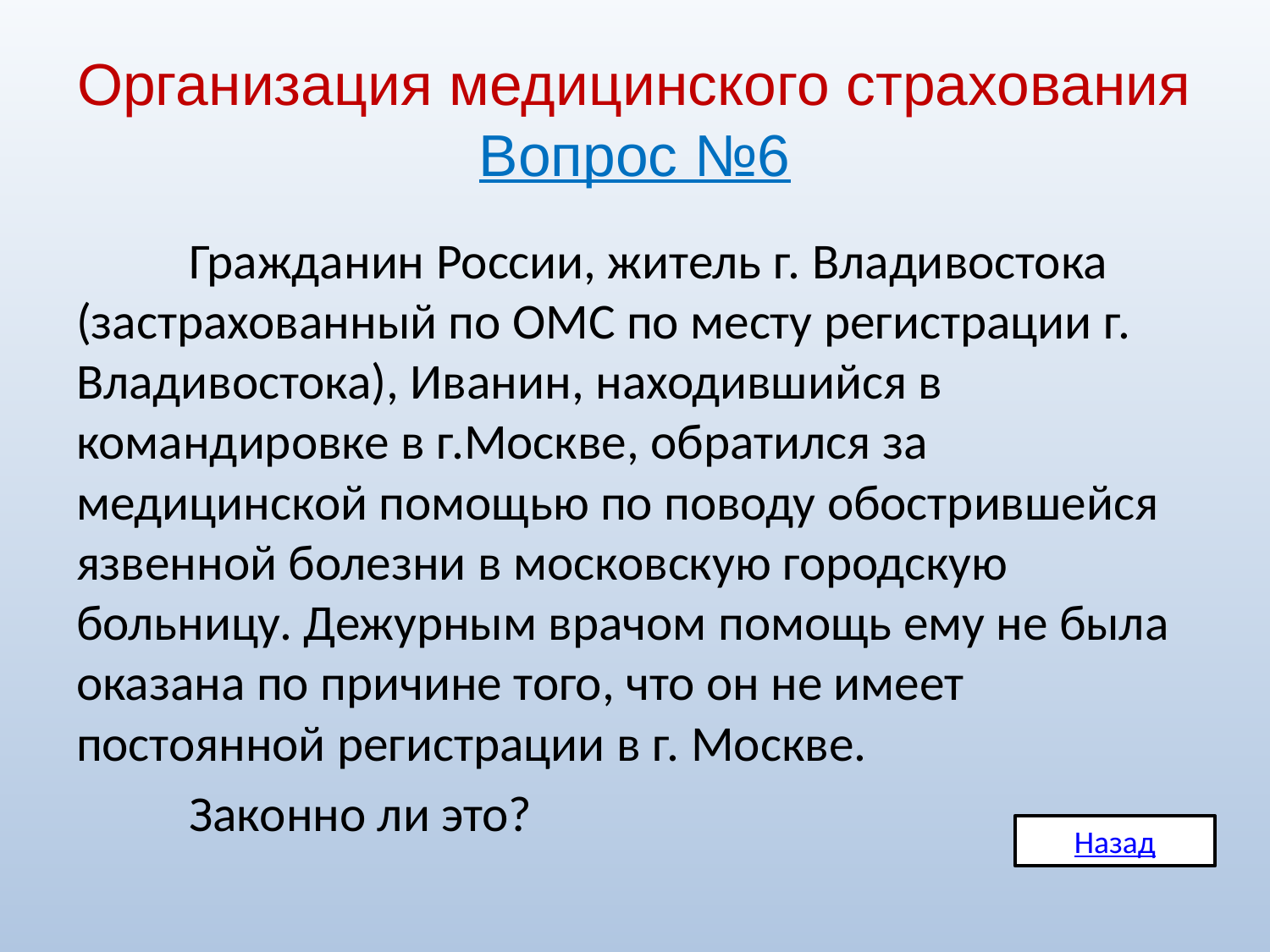

# Организация медицинского страхования Вопрос №6
	Гражданин России, житель г. Владивостока (застрахованный по ОМС по месту регистрации г. Владивостока), Иванин, находившийся в командировке в г.Москве, обратился за медицинской помощью по поводу обострившейся язвенной болезни в московскую городскую больницу. Дежурным врачом помощь ему не была оказана по причине того, что он не имеет постоянной регистрации в г. Москве.
	Законно ли это?

Назад